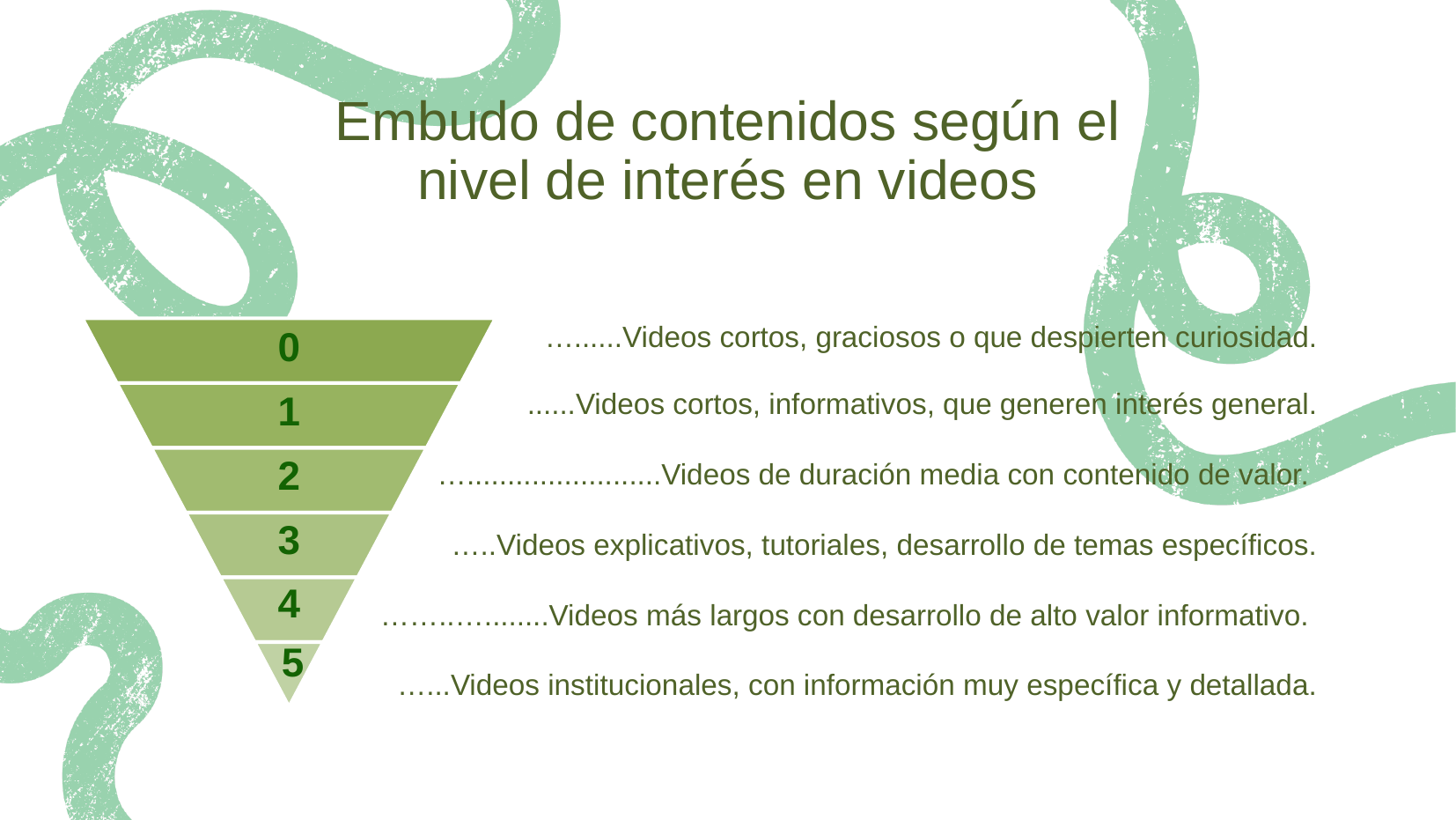

Embudo de contenidos según el nivel de interés en videos
0
1
2
3
4
5
…......Videos cortos, graciosos o que despierten curiosidad.

......Videos cortos, informativos, que generen interés general.

…........................Videos de duración media con contenido de valor.

…..Videos explicativos, tutoriales, desarrollo de temas específicos.

……..…........Videos más largos con desarrollo de alto valor informativo.

…...Videos institucionales, con información muy específica y detallada.